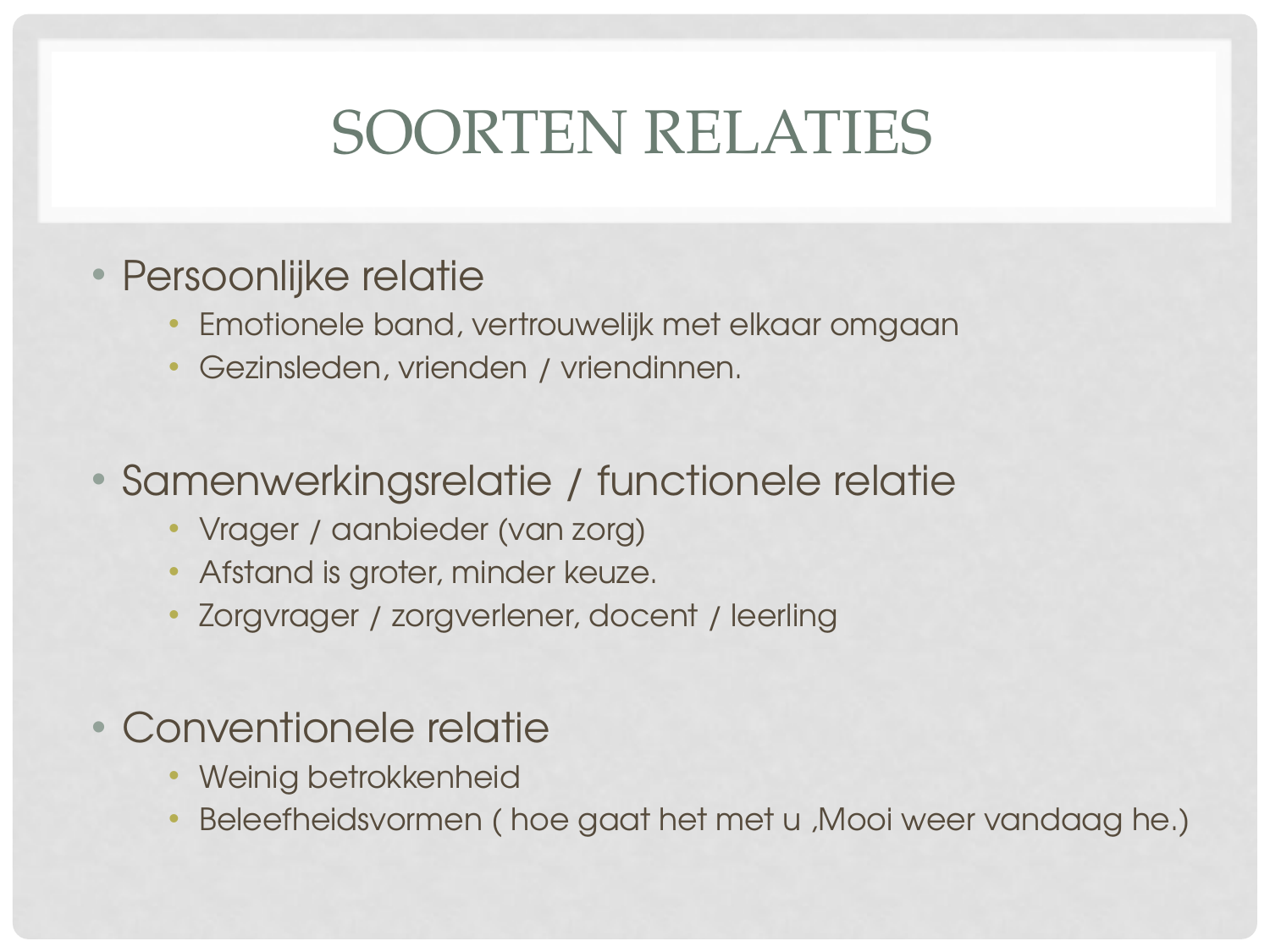

# Soorten relaties
Persoonlijke relatie
Emotionele band, vertrouwelijk met elkaar omgaan
Gezinsleden, vrienden / vriendinnen.

Samenwerkingsrelatie / functionele relatie
Vrager / aanbieder (van zorg)
Afstand is groter, minder keuze.
Zorgvrager / zorgverlener, docent / leerling

Conventionele relatie
Weinig betrokkenheid
Beleefheidsvormen ( hoe gaat het met u ,Mooi weer vandaag he.)